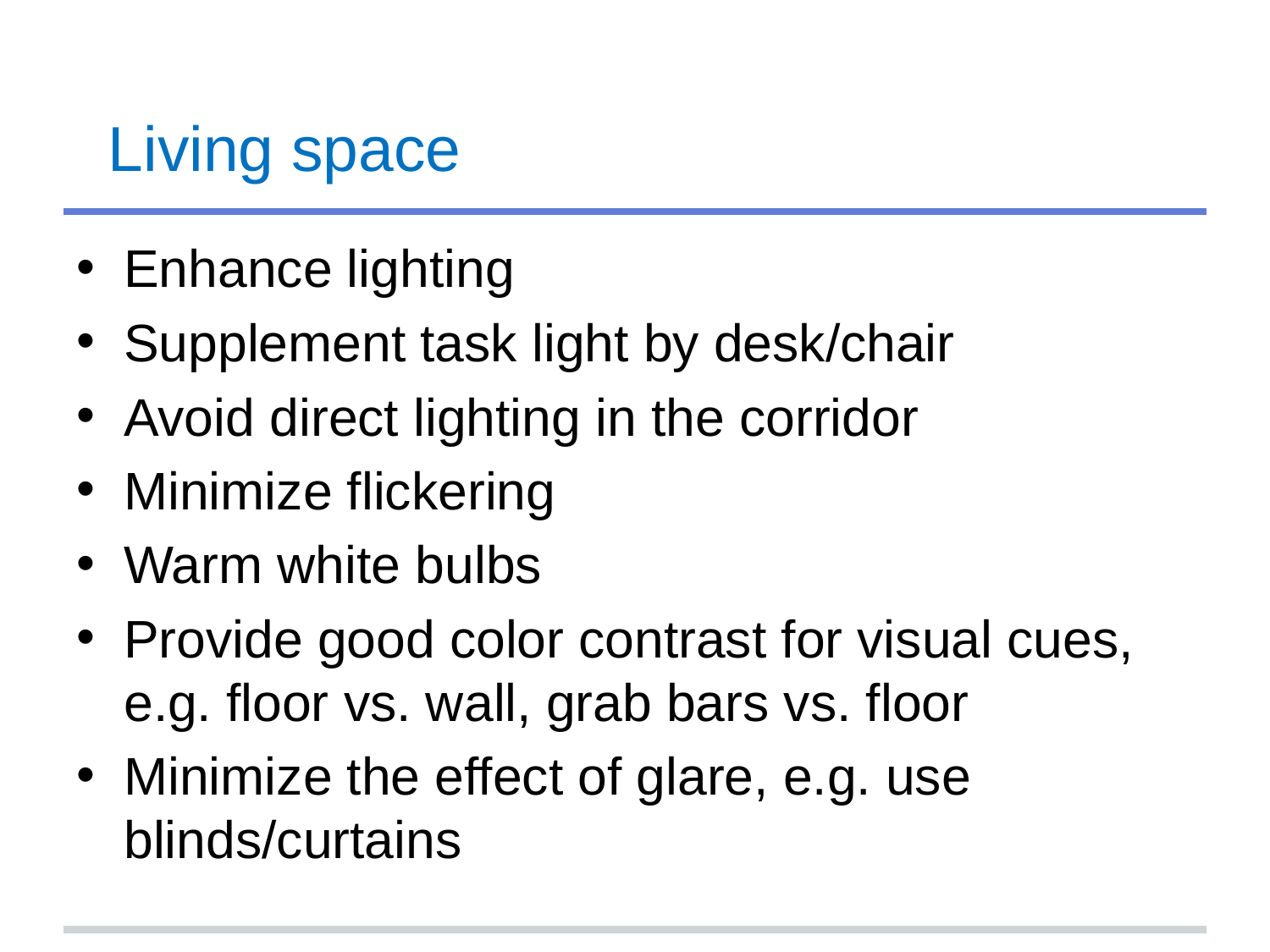

# Living space
Enhance lighting
Supplement task light by desk/chair
Avoid direct lighting in the corridor
Minimize flickering
Warm white bulbs
Provide good color contrast for visual cues, e.g. floor vs. wall, grab bars vs. floor
Minimize the effect of glare, e.g. use blinds/curtains